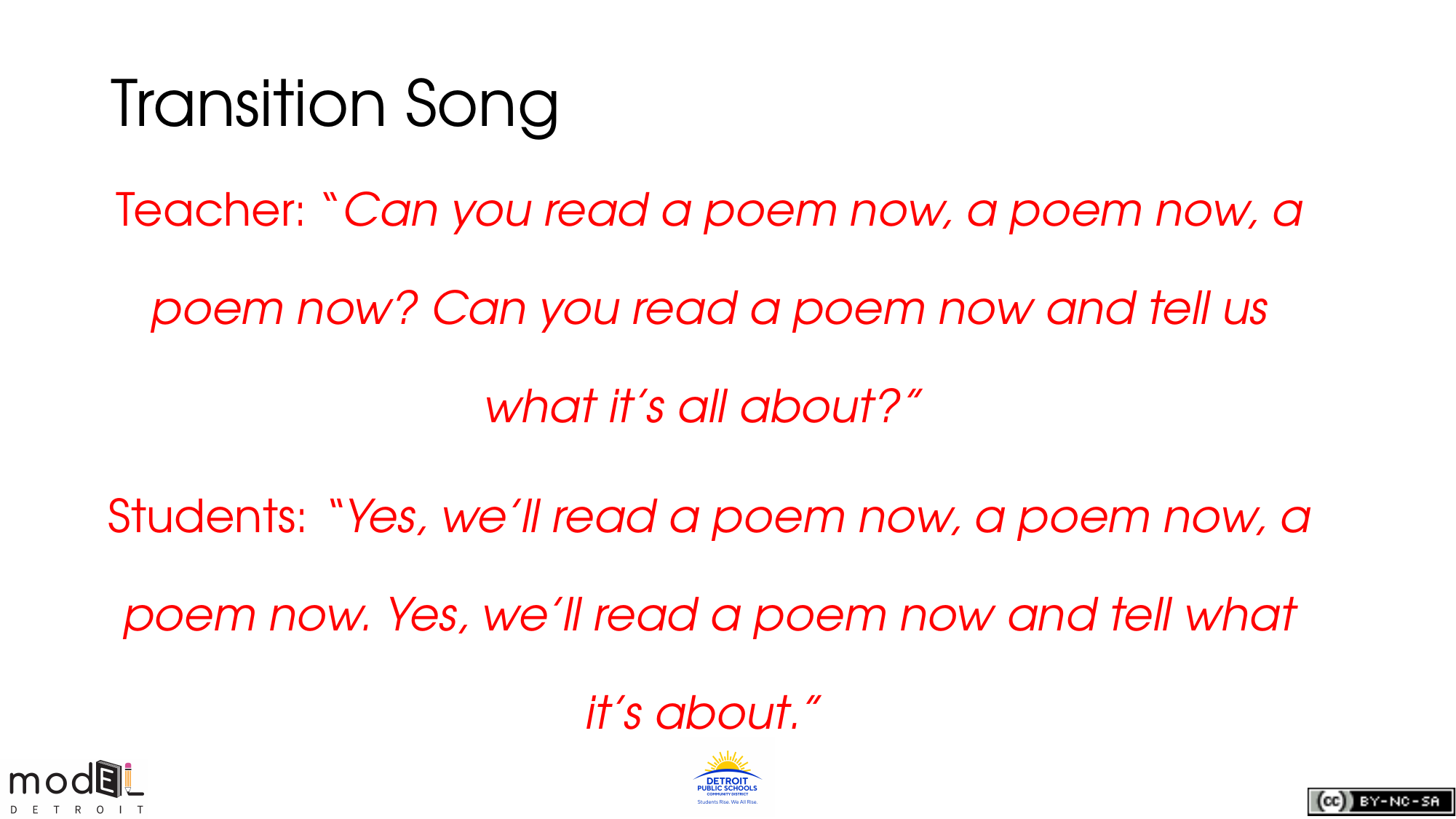

# Transition Song

Teacher: “Can you read a poem now, a poem now, a poem now? Can you read a poem now and tell us what it’s all about?”
Students: “Yes, we’ll read a poem now, a poem now, a poem now. Yes, we’ll read a poem now and tell what it’s about.”